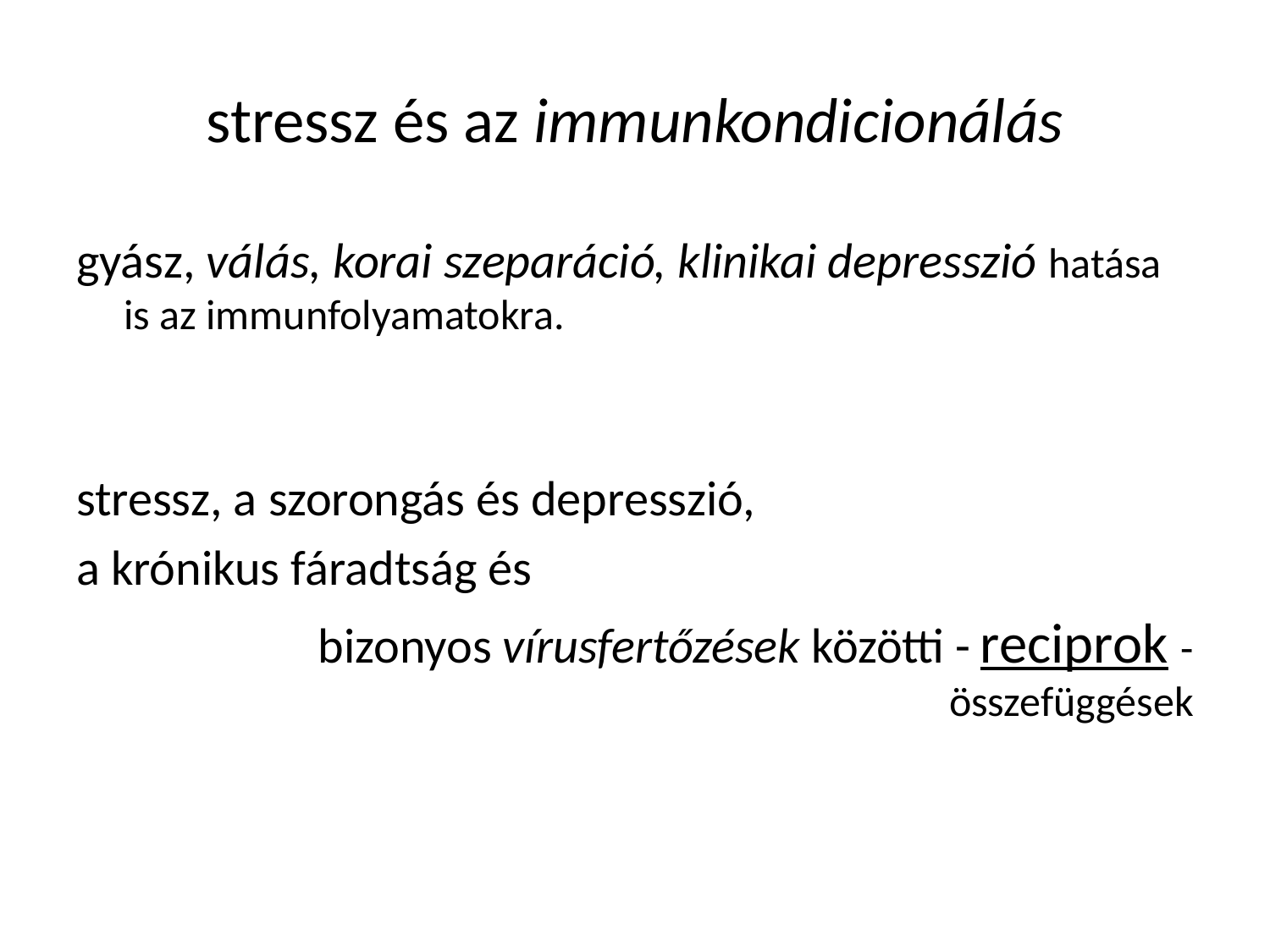

# stressz és az immunkondicionálás
gyász, válás, korai szeparáció, klinikai depresszió hatása is az immunfolyamatokra.

stressz, a szorongás és depresszió,
a krónikus fáradtság és
bizonyos vírusfertőzések közötti - reciprok - összefüggések